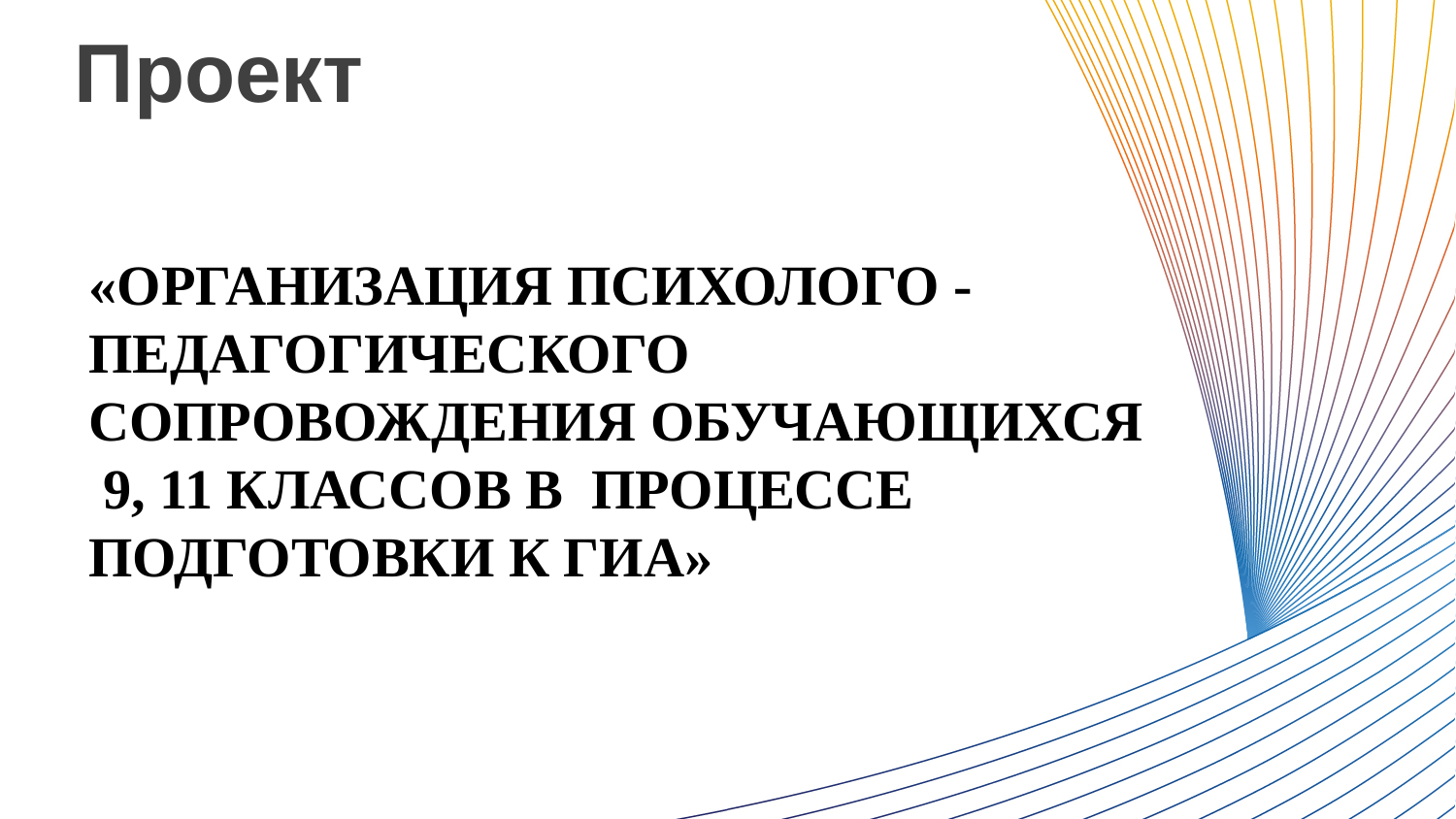

# Проект

«ОРГАНИЗАЦИЯ ПСИХОЛОГО -ПЕДАГОГИЧЕСКОГО СОПРОВОЖДЕНИЯ ОБУЧАЮЩИХСЯ  9, 11 КЛАССОВ В  ПРОЦЕССЕ ПОДГОТОВКИ К ГИА»